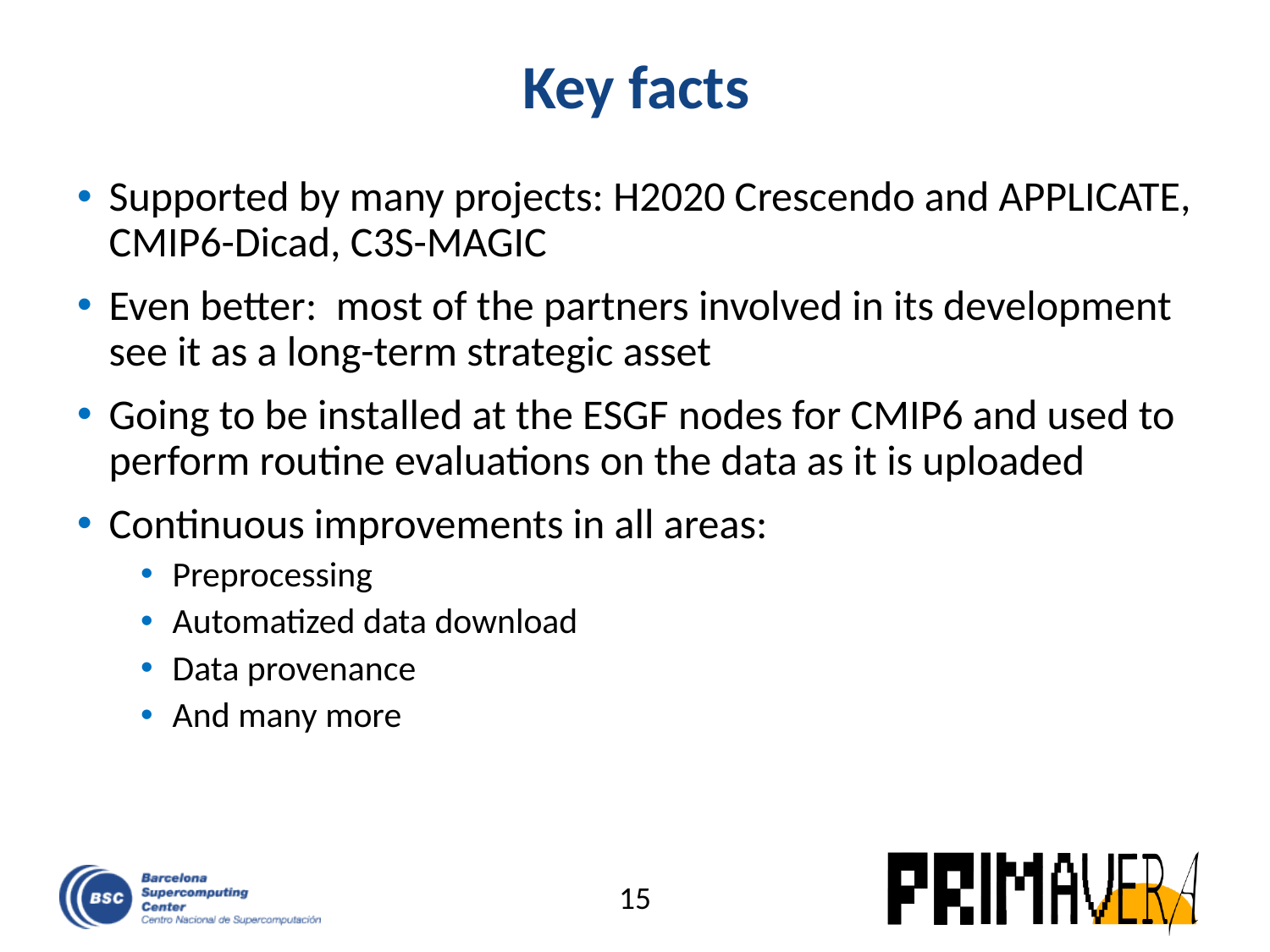

# Key facts
Supported by many projects: H2020 Crescendo and APPLICATE, CMIP6-Dicad, C3S-MAGIC
Even better:  most of the partners involved in its development see it as a long-term strategic asset
Going to be installed at the ESGF nodes for CMIP6 and used to perform routine evaluations on the data as it is uploaded
Continuous improvements in all areas:
Preprocessing
Automatized data download
Data provenance
And many more